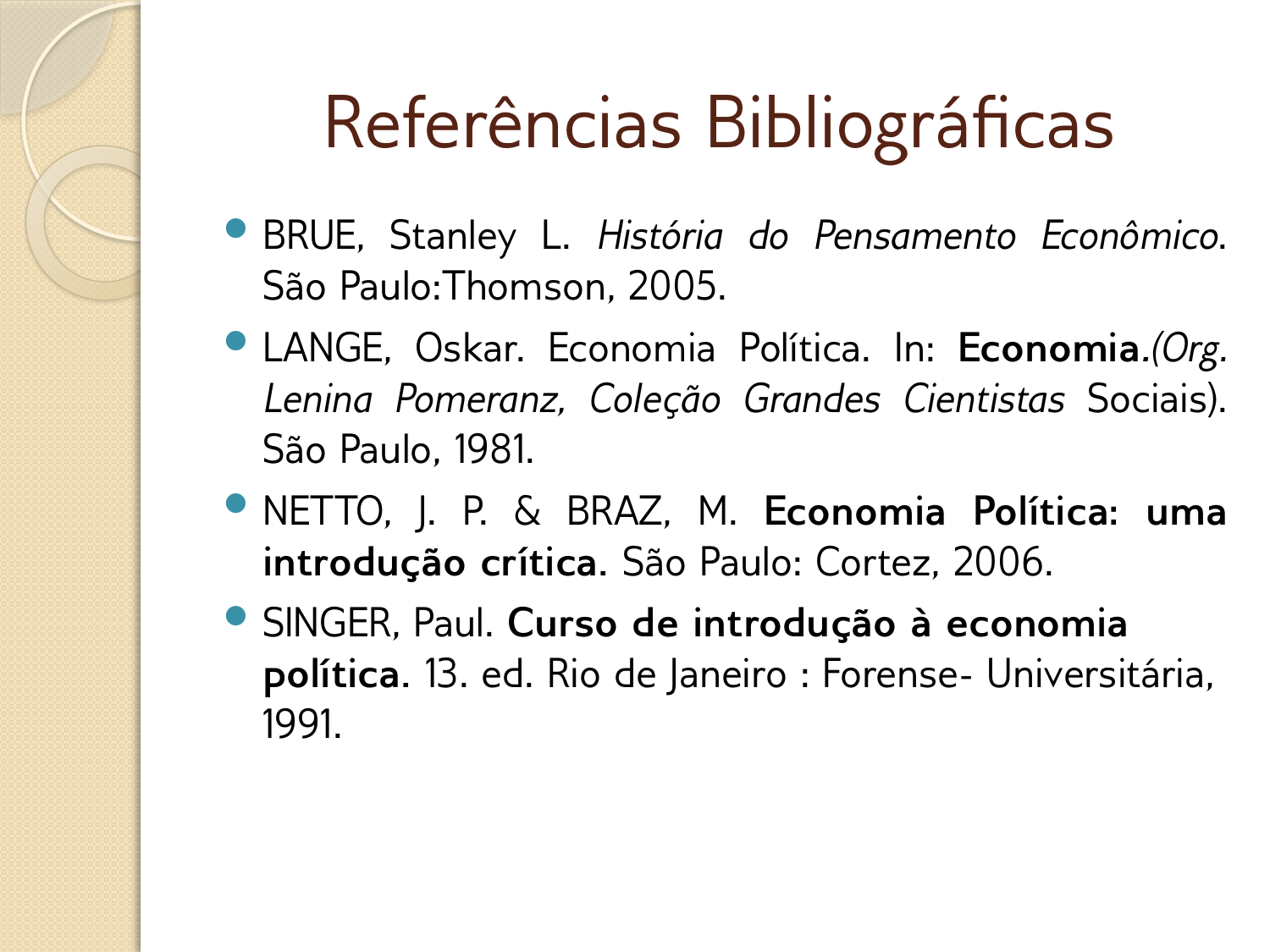

# Referências Bibliográficas
BRUE, Stanley L. História do Pensamento Econômico. São Paulo:Thomson, 2005.
LANGE, Oskar. Economia Política. In: Economia.(Org. Lenina Pomeranz, Coleção Grandes Cientistas Sociais). São Paulo, 1981.
NETTO, J. P. & BRAZ, M. Economia Política: uma introdução crítica. São Paulo: Cortez, 2006.
SINGER, Paul. Curso de introdução à economia política. 13. ed. Rio de Janeiro : Forense- Universitária, 1991.